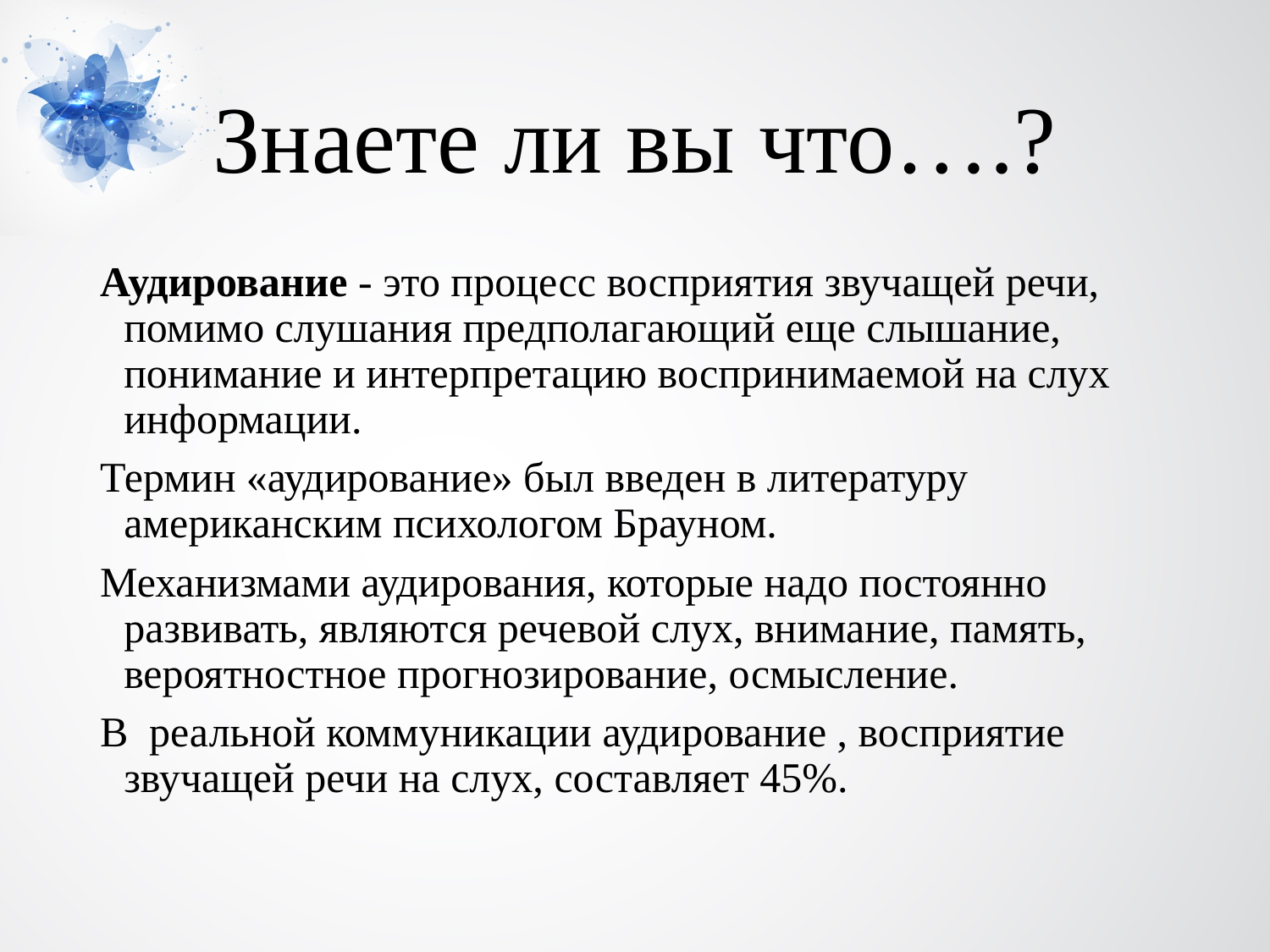

# Знаете ли вы что….?
Аудирование - это процесс восприятия звучащей речи, помимо слушания предполагающий еще слышание, понимание и интерпретацию воспринимаемой на слух информации.
Термин «аудирование» был введен в литературу американским психологом Брауном.
Механизмами аудирования, которые надо постоянно развивать, являются речевой слух, внимание, память, вероятностное прогнозирование, осмысление.
В  реальной коммуникации аудирование , восприятие звучащей речи на слух, составляет 45%.